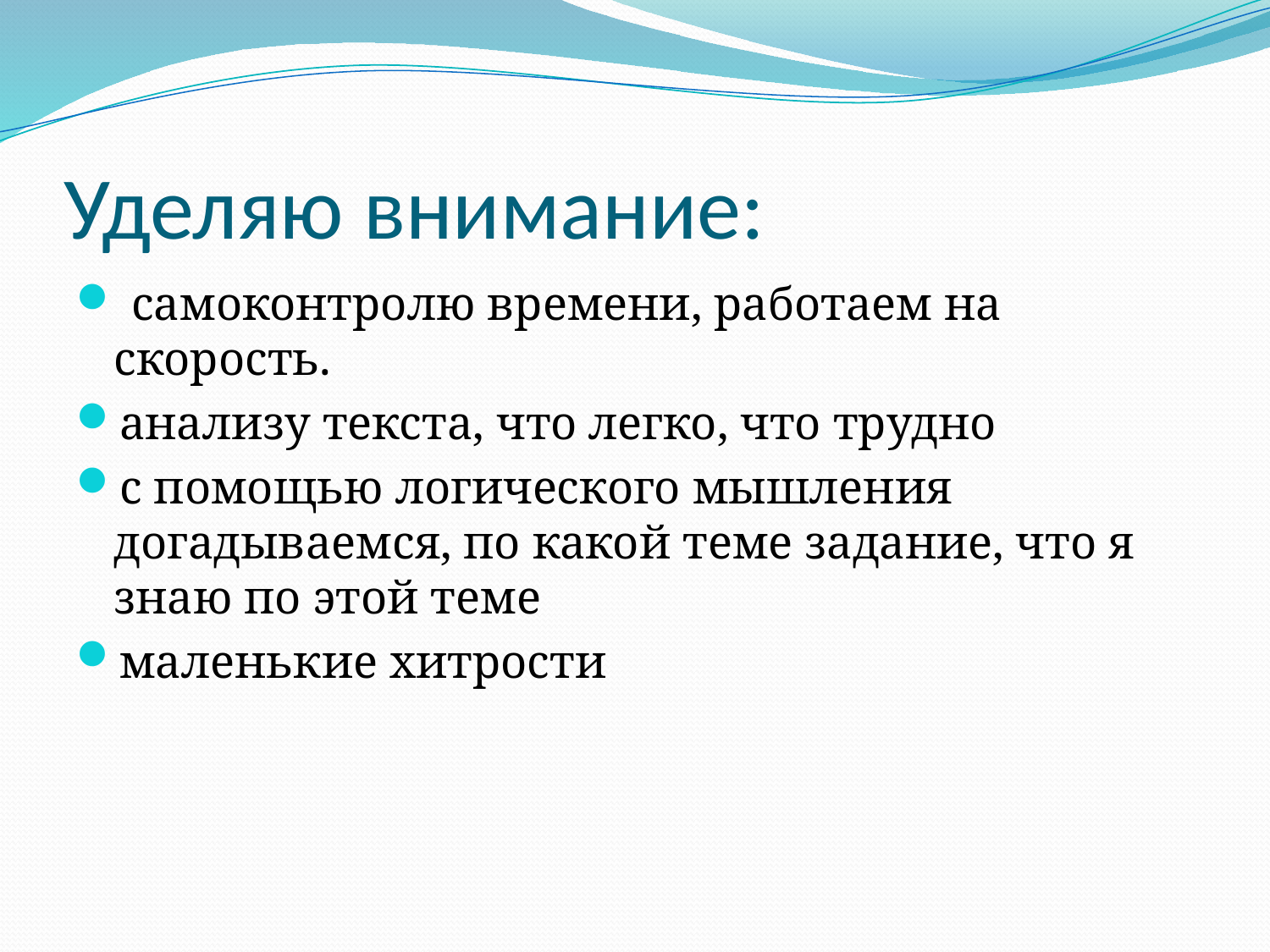

# Уделяю внимание:
 самоконтролю времени, работаем на скорость.
анализу текста, что легко, что трудно
с помощью логического мышления догадываемся, по какой теме задание, что я знаю по этой теме
маленькие хитрости